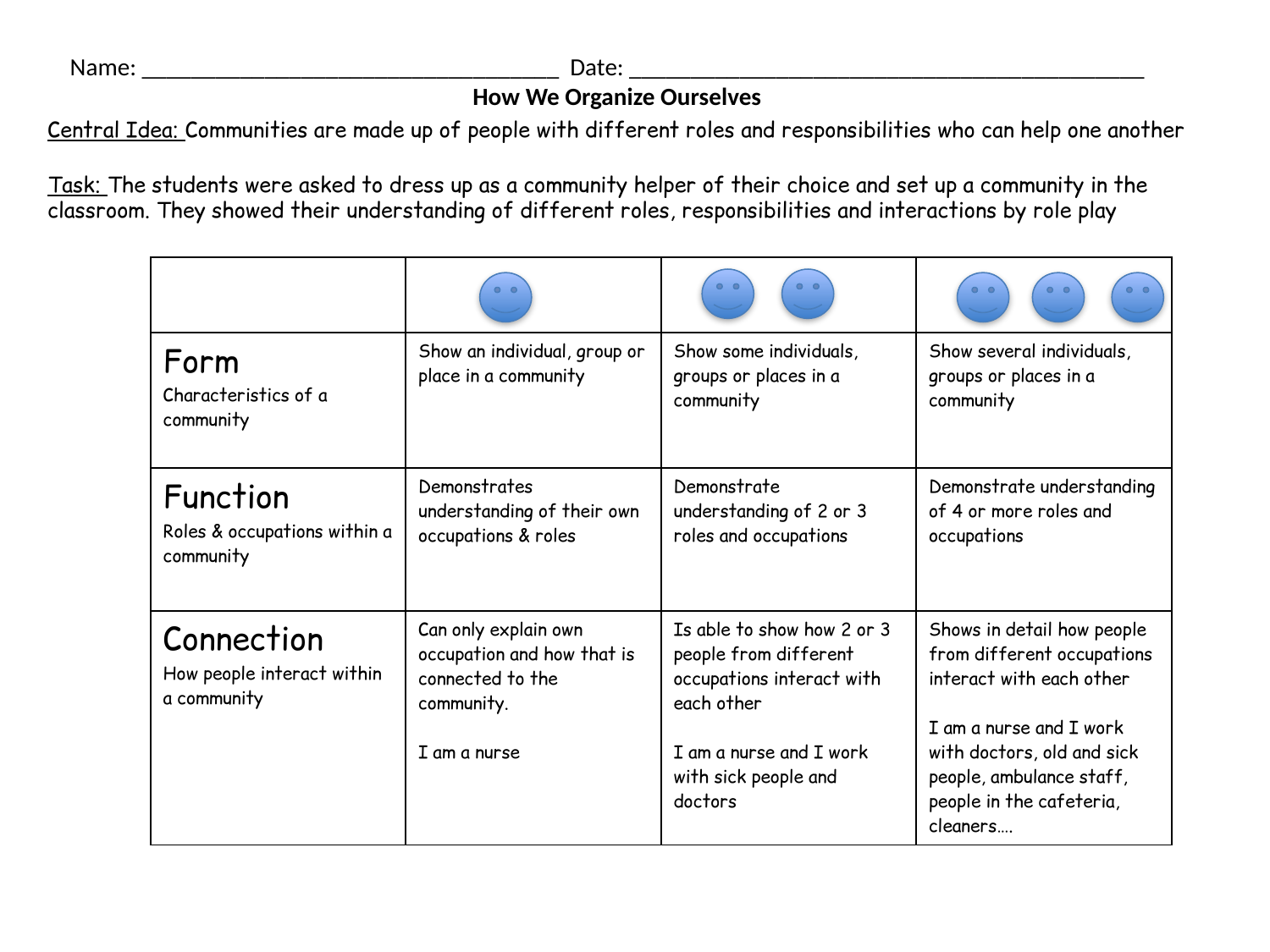

Name: __________________________________  Date: __________________________________________
 How We Organize Ourselves
Central Idea: Communities are made up of people with different roles and responsibilities who can help one another

Task: The students were asked to dress up as a community helper of their choice and set up a community in the classroom. They showed their understanding of different roles, responsibilities and interactions by role play
|  |  |  |  |
| --- | --- | --- | --- |
| Form Characteristics of a community | Show an individual, group or place in a community | Show some individuals, groups or places in a community | Show several individuals, groups or places in a community |
| Function Roles & occupations within a community | Demonstrates understanding of their own occupations & roles | Demonstrate understanding of 2 or 3 roles and occupations | Demonstrate understanding of 4 or more roles and occupations |
| Connection How people interact within a community | Can only explain own occupation and how that is connected to the community. I am a nurse | Is able to show how 2 or 3 people from different occupations interact with each other I am a nurse and I work with sick people and doctors | Shows in detail how people from different occupations interact with each other I am a nurse and I work with doctors, old and sick people, ambulance staff, people in the cafeteria, cleaners…. |